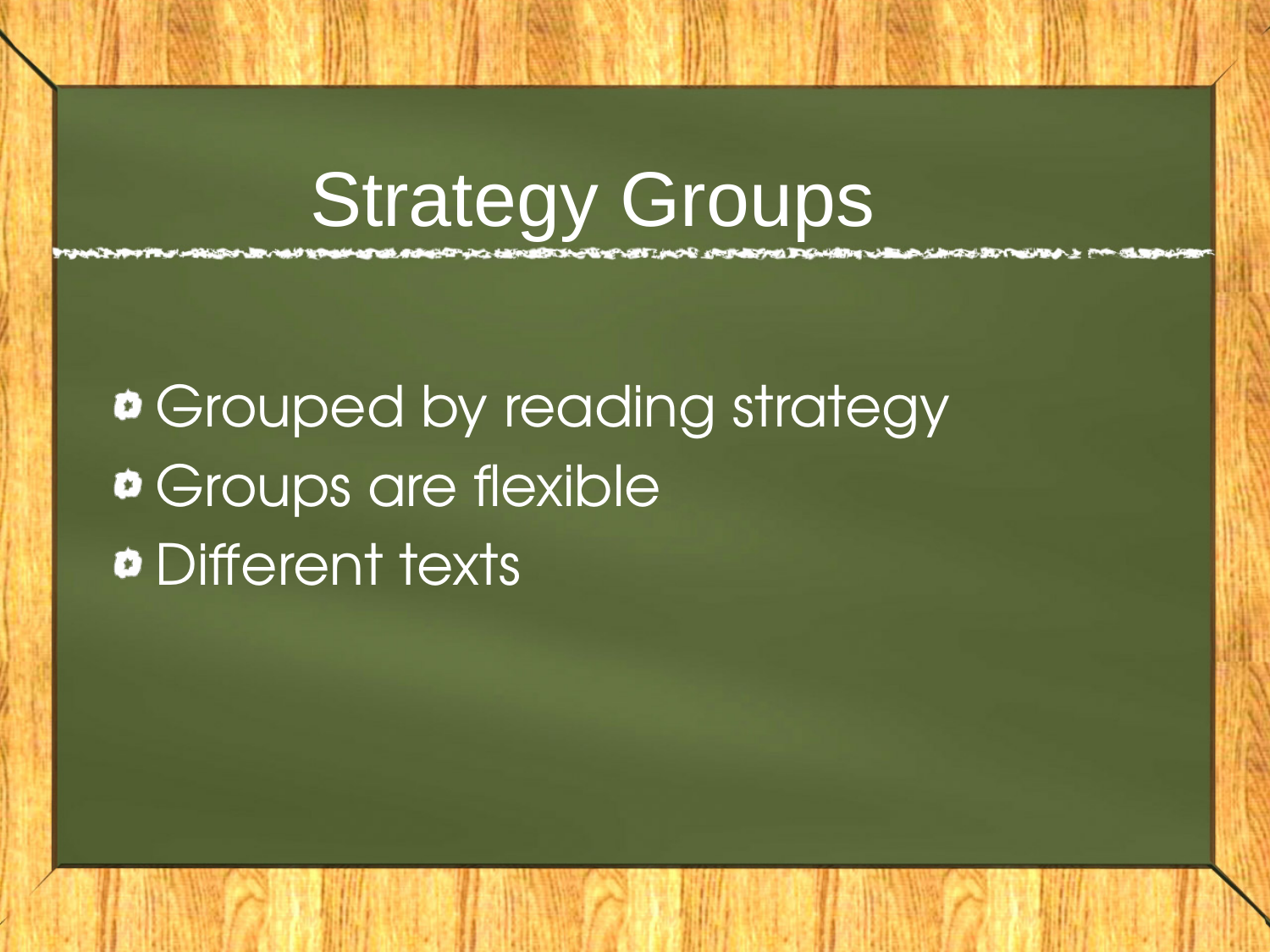

# Strategy Groups

Grouped by reading strategy
Groups are flexible
Different texts